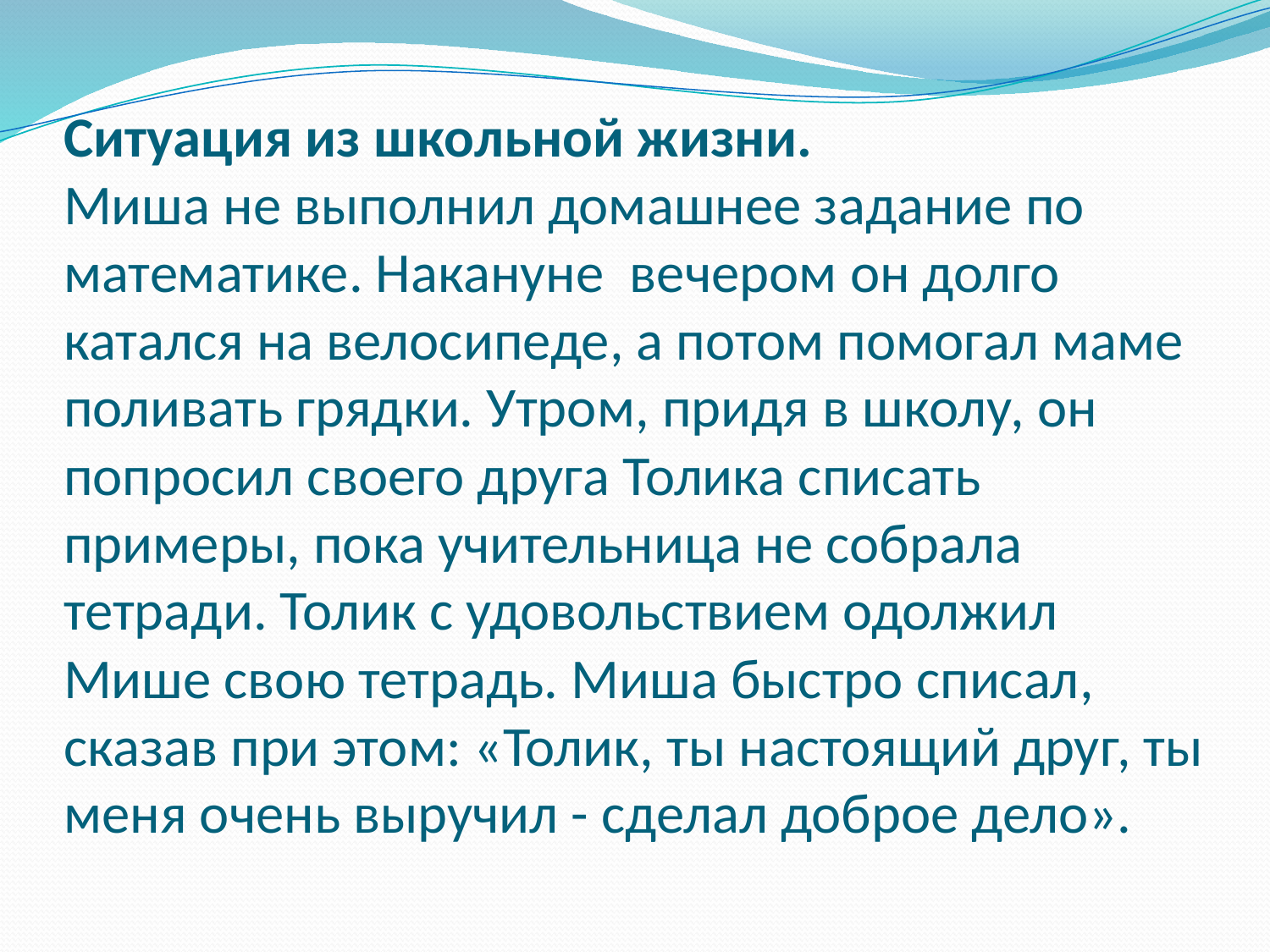

# Ситуация из школьной жизни. Миша не выполнил домашнее задание по математике. Накануне  вечером он долго катался на велосипеде, а потом помогал маме поливать грядки. Утром, придя в школу, он попросил своего друга Толика списать примеры, пока учительница не собрала тетради. Толик с удовольствием одолжил Мише свою тетрадь. Миша быстро списал, сказав при этом: «Толик, ты настоящий друг, ты меня очень выручил - сделал доброе дело».